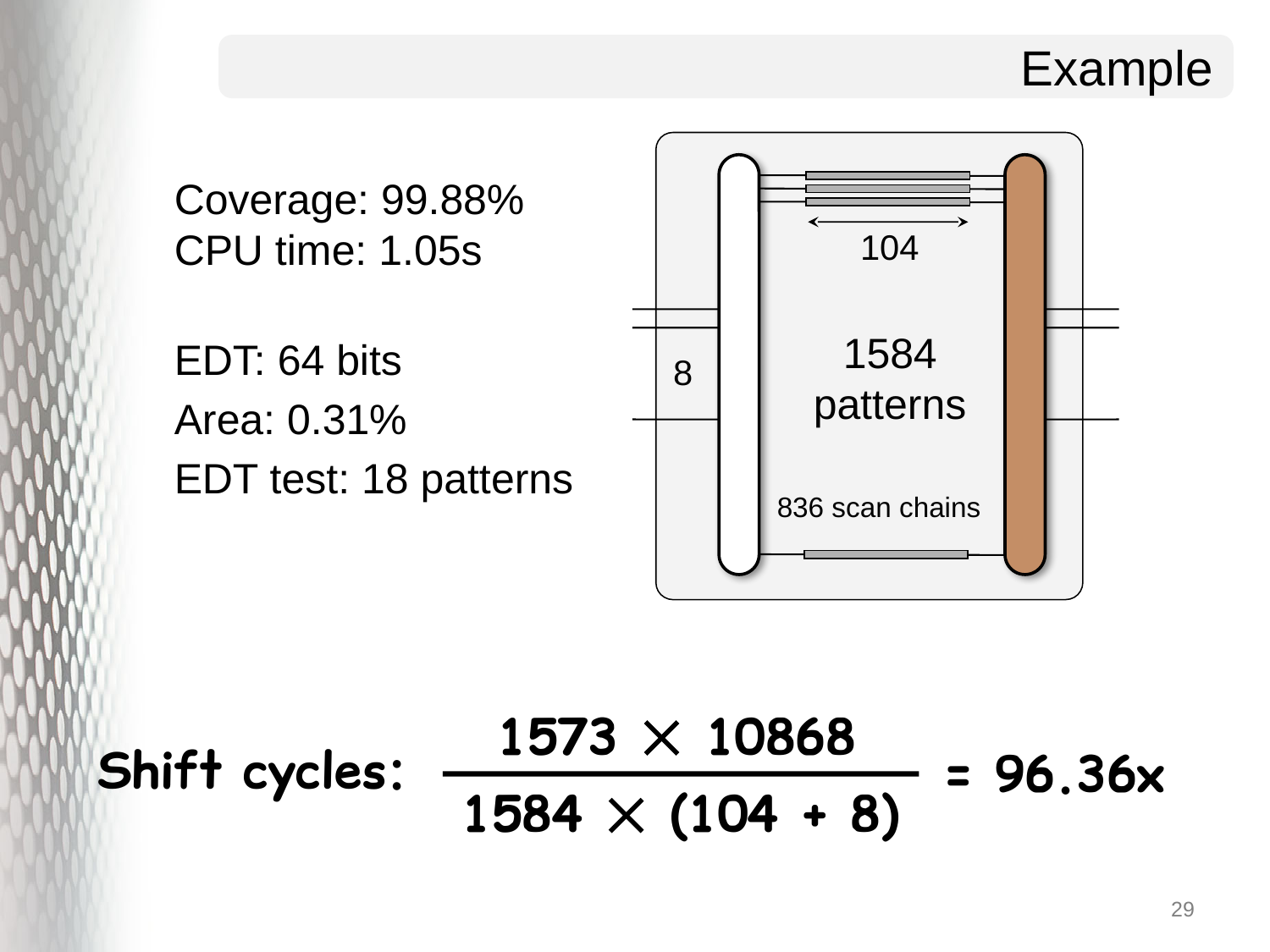

# Example

Coverage: 99.88% CPU time: 1.05s

104

1584
patterns
EDT: 64 bits
Area: 0.31%
EDT test: 18 patterns
8

836 scan chains

1573 × 10868
Shift cycles:
= 96.36x
1584 × (104 + 8)